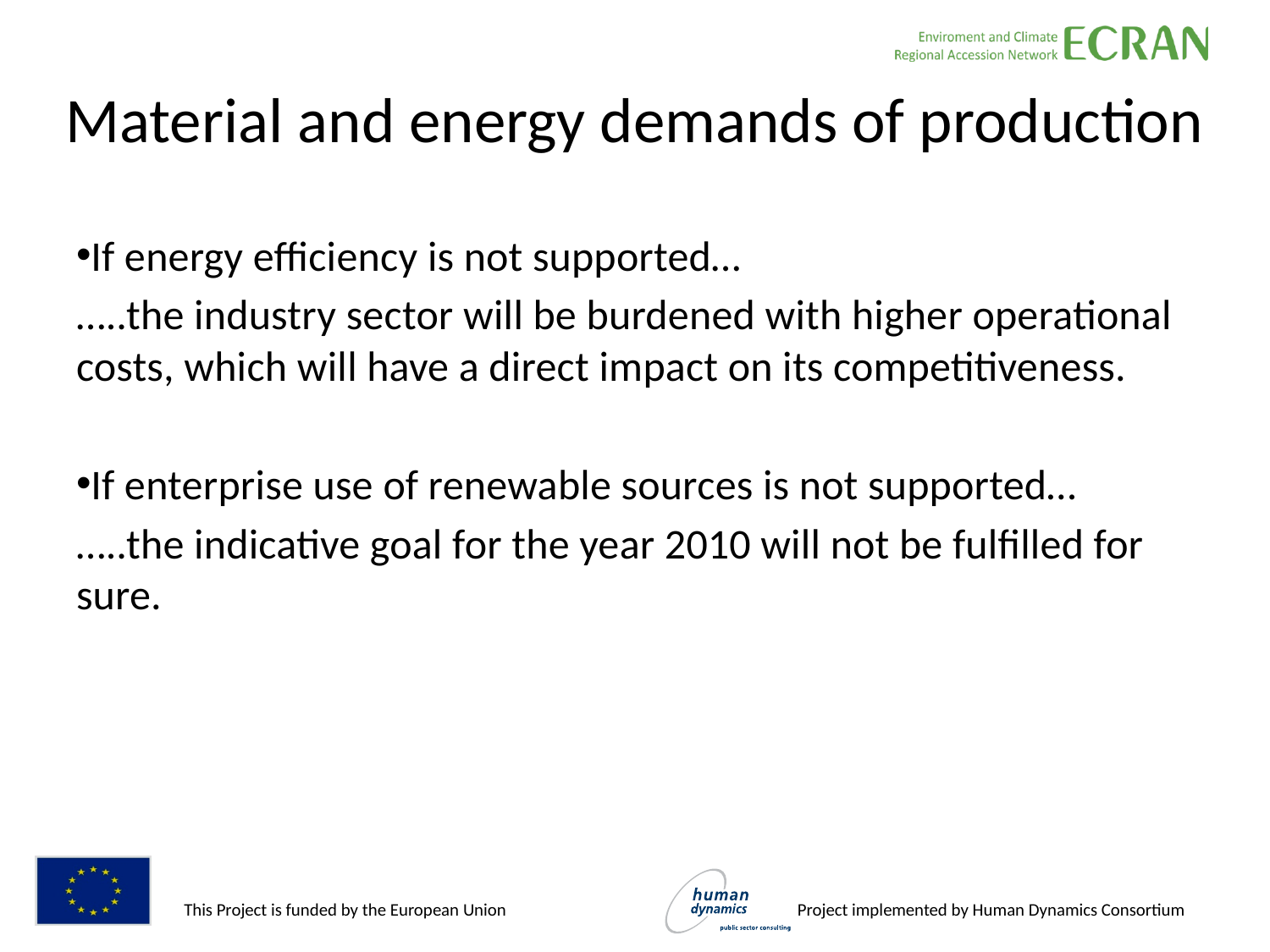

# Material and energy demands of production
If energy efficiency is not supported…
…..the industry sector will be burdened with higher operational costs, which will have a direct impact on its competitiveness.

If enterprise use of renewable sources is not supported…
…..the indicative goal for the year 2010 will not be fulfilled for sure.